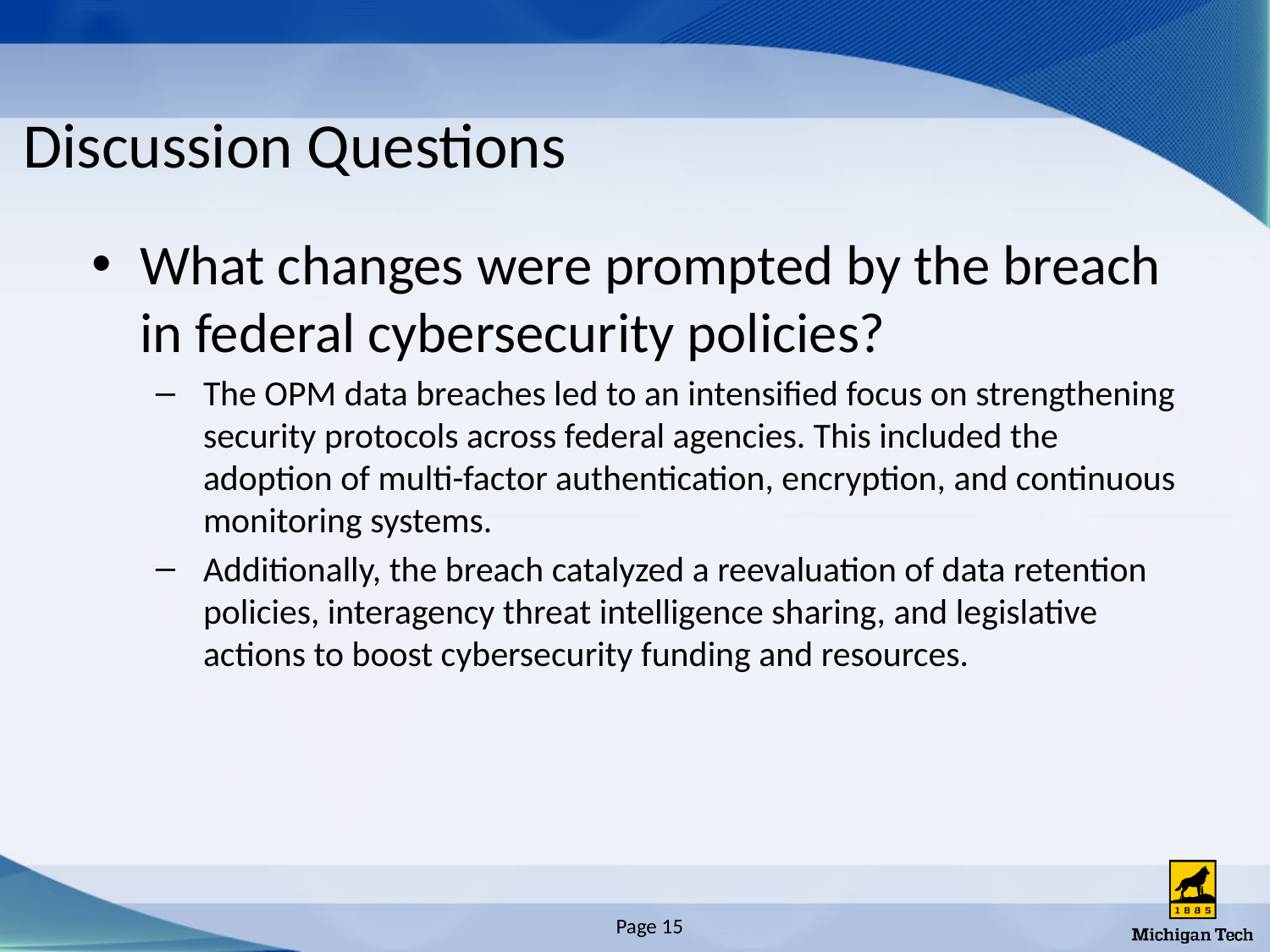

# Discussion Questions
What changes were prompted by the breach in federal cybersecurity policies?
The OPM data breaches led to an intensified focus on strengthening security protocols across federal agencies. This included the adoption of multi-factor authentication, encryption, and continuous monitoring systems.
Additionally, the breach catalyzed a reevaluation of data retention policies, interagency threat intelligence sharing, and legislative actions to boost cybersecurity funding and resources.